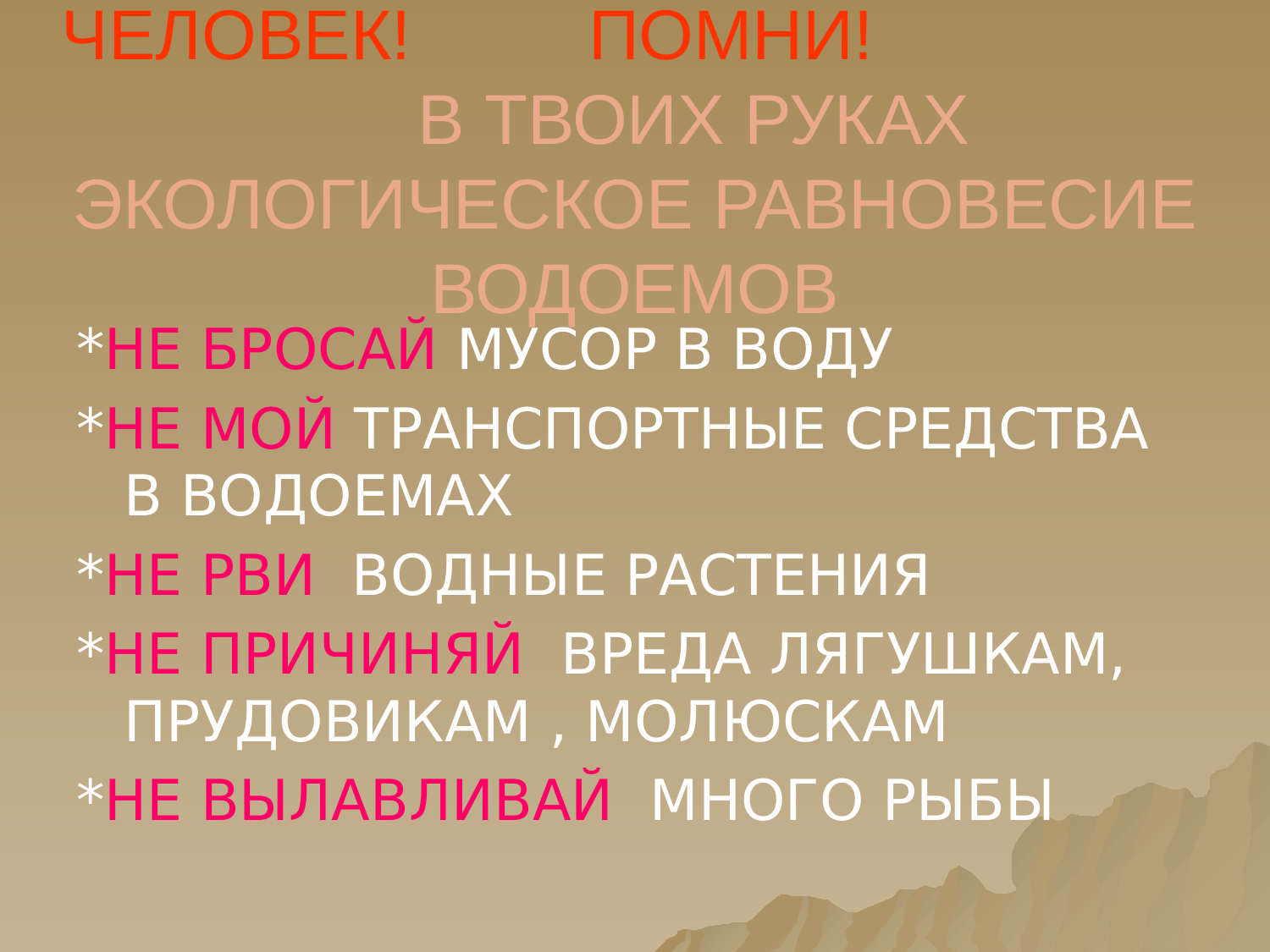

# ЧЕЛОВЕК!         ПОМНИ!                        В ТВОИХ РУКАХ ЭКОЛОГИЧЕСКОЕ РАВНОВЕСИЕ ВОДОЕМОВ
*НЕ БРОСАЙ МУСОР В ВОДУ
*НЕ МОЙ ТРАНСПОРТНЫЕ СРЕДСТВА В ВОДОЕМАХ
*НЕ РВИ  ВОДНЫЕ РАСТЕНИЯ
*НЕ ПРИЧИНЯЙ  ВРЕДА ЛЯГУШКАМ, ПРУДОВИКАМ , МОЛЮСКАМ
*НЕ ВЫЛАВЛИВАЙ  МНОГО РЫБЫ